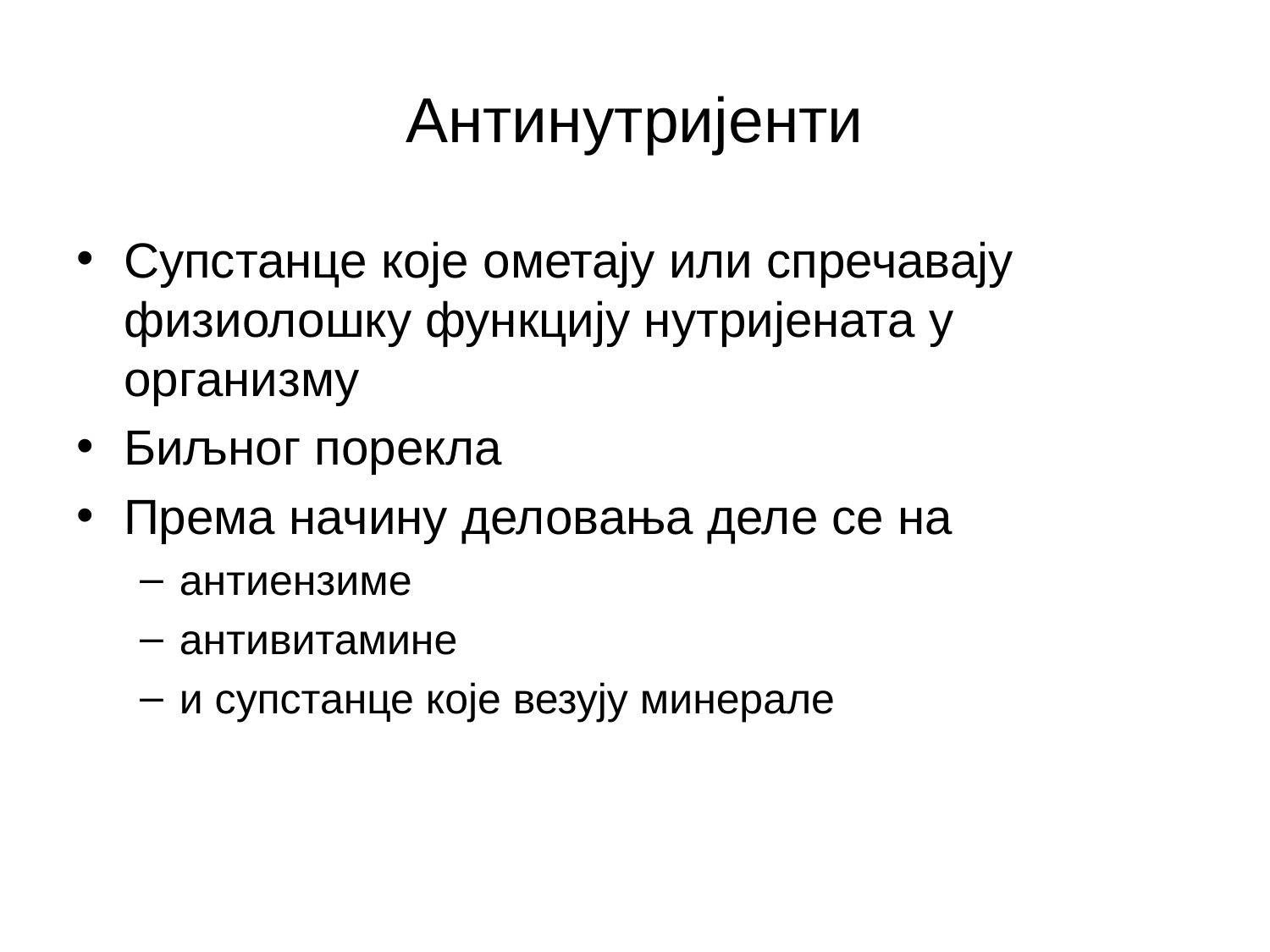

# Антинутријенти
Супстанце које ометају или спречавају физиолошку функцију нутријената у организму
Биљног порекла
Према начину деловања деле се на
антиензиме
антивитамине
и супстанце које везују минерале